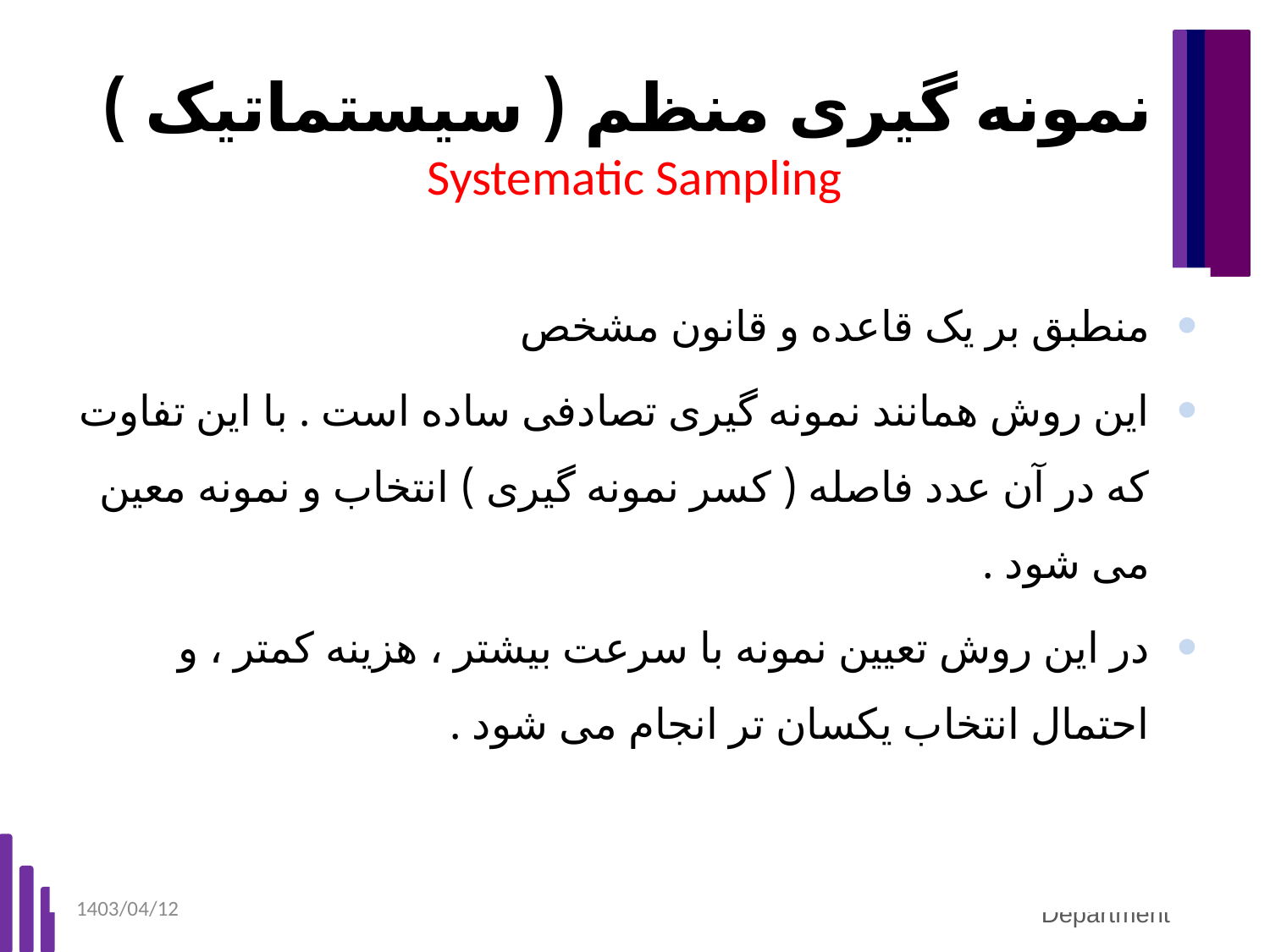

# نمونه گیری منظم ( سیستماتیک ) Systematic Sampling
منطبق بر یک قاعده و قانون مشخص
این روش همانند نمونه گیری تصادفی ساده است . با این تفاوت که در آن عدد فاصله ( کسر نمونه گیری ) انتخاب و نمونه معین می شود .
در این روش تعیین نمونه با سرعت بیشتر ، هزینه کمتر ، و احتمال انتخاب یکسان تر انجام می شود .
1403/04/12